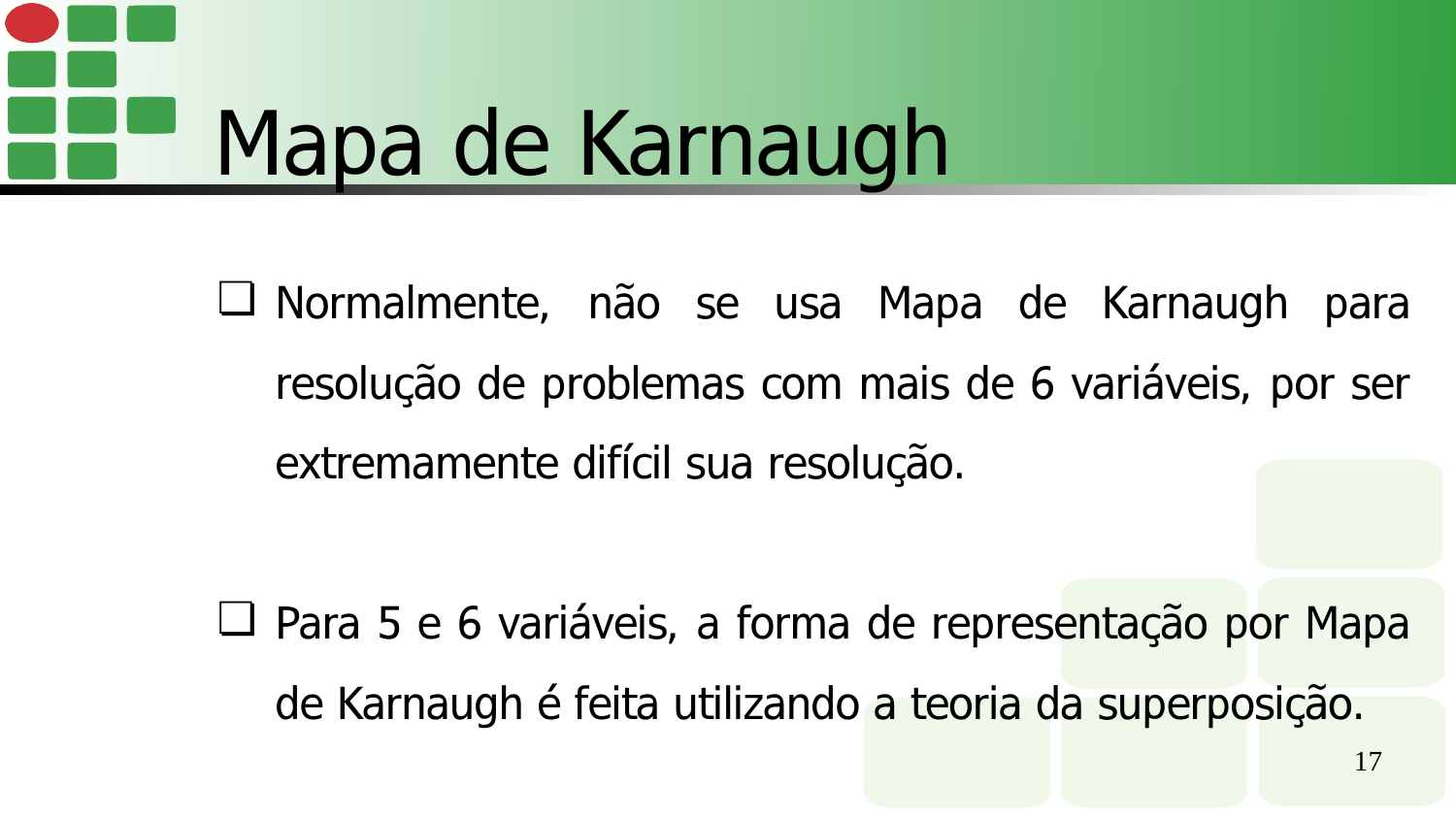

Mapa de Karnaugh
Normalmente, não se usa Mapa de Karnaugh para resolução de problemas com mais de 6 variáveis, por ser extremamente difícil sua resolução.

Para 5 e 6 variáveis, a forma de representação por Mapa de Karnaugh é feita utilizando a teoria da superposição.
17